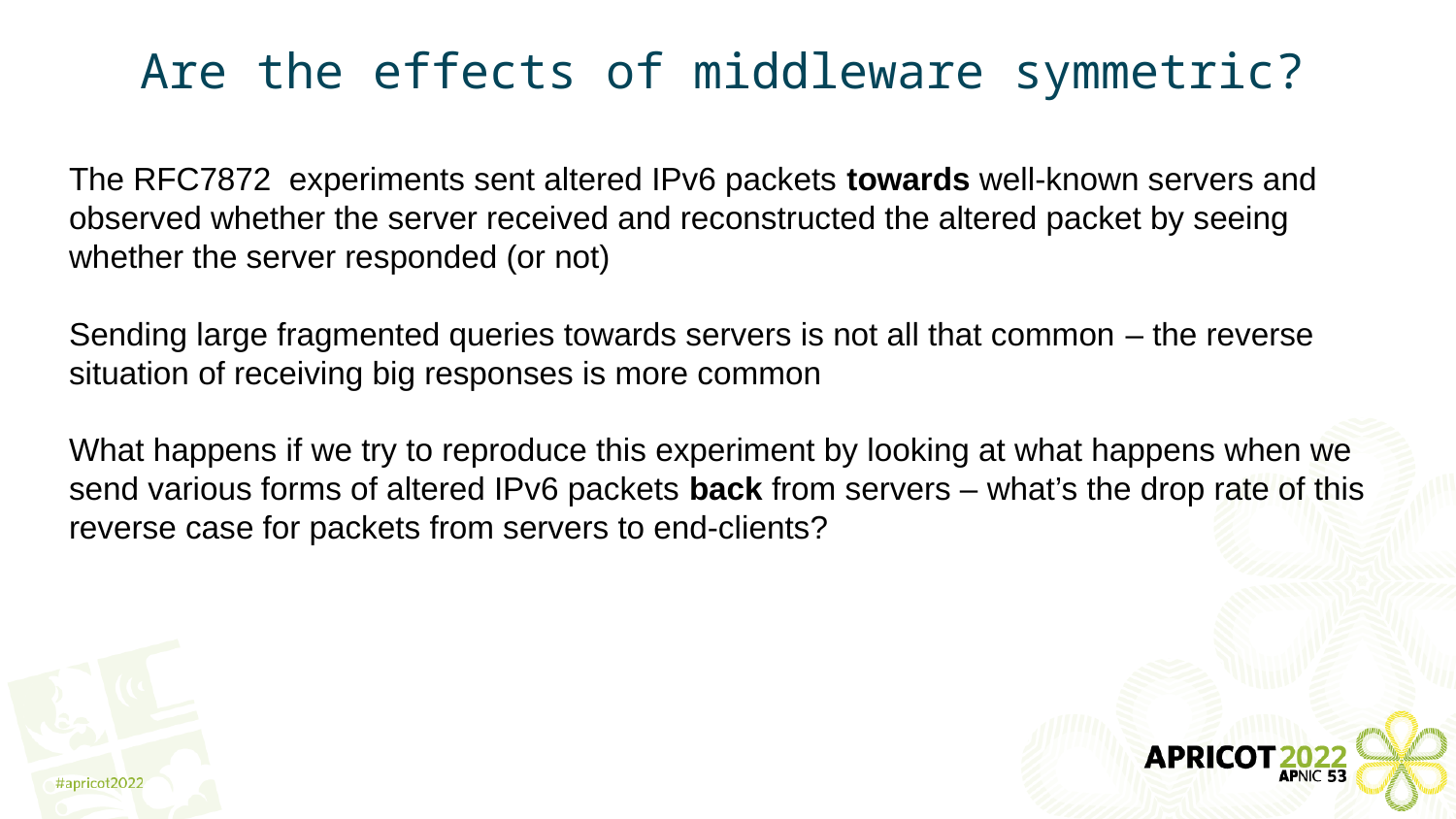

Are the effects of middleware symmetric?
The RFC7872  experiments sent altered IPv6 packets towards well-known servers and observed whether the server received and reconstructed the altered packet by seeing whether the server responded (or not)

Sending large fragmented queries towards servers is not all that common – the reverse situation of receiving big responses is more common

What happens if we try to reproduce this experiment by looking at what happens when we send various forms of altered IPv6 packets back from servers – what’s the drop rate of this reverse case for packets from servers to end-clients?